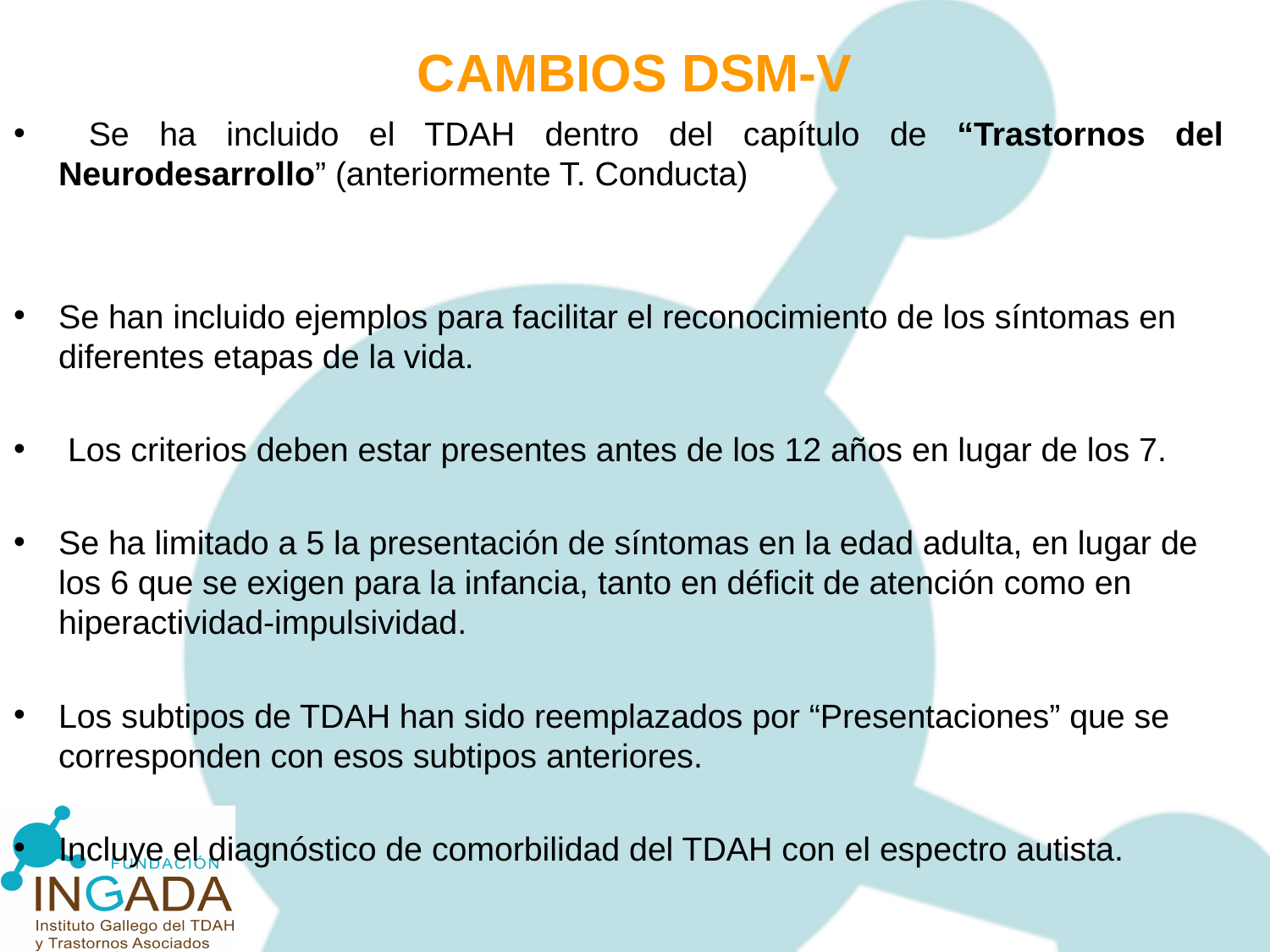

# CAMBIOS DSM-V

 Se ha incluido el TDAH dentro del capítulo de “Trastornos del Neurodesarrollo” (anteriormente T. Conducta)

Se han incluido ejemplos para facilitar el reconocimiento de los síntomas en diferentes etapas de la vida.

 Los criterios deben estar presentes antes de los 12 años en lugar de los 7.

Se ha limitado a 5 la presentación de síntomas en la edad adulta, en lugar de los 6 que se exigen para la infancia, tanto en déficit de atención como en hiperactividad-impulsividad.

Los subtipos de TDAH han sido reemplazados por “Presentaciones” que se corresponden con esos subtipos anteriores.

Incluye el diagnóstico de comorbilidad del TDAH con el espectro autista.